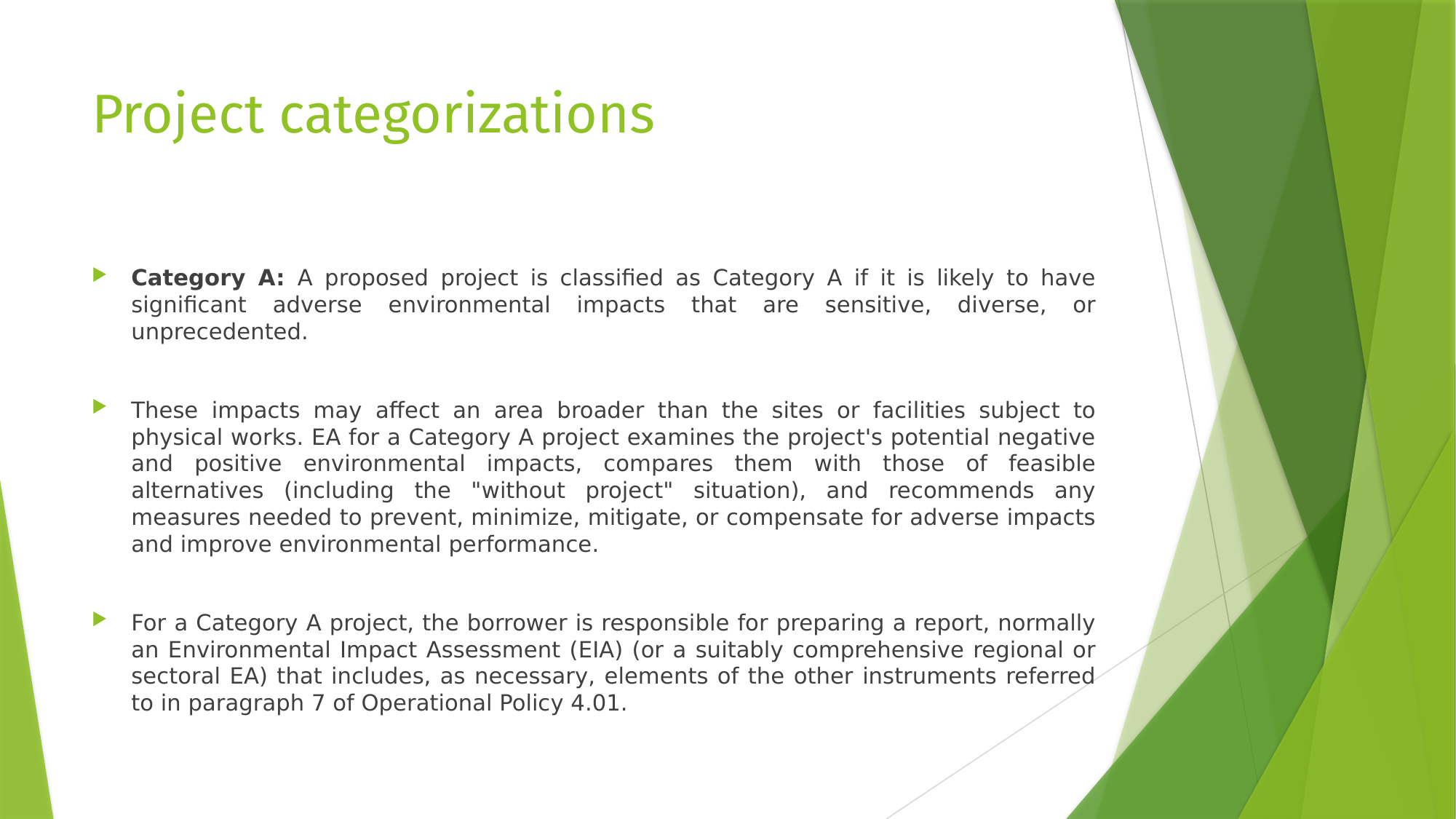

# Project categorizations
Category A: A proposed project is classified as Category A if it is likely to have significant adverse environmental impacts that are sensitive, diverse, or unprecedented.

These impacts may affect an area broader than the sites or facilities subject to physical works. EA for a Category A project examines the project's potential negative and positive environmental impacts, compares them with those of feasible alternatives (including the "without project" situation), and recommends any measures needed to prevent, minimize, mitigate, or compensate for adverse impacts and improve environmental performance.

For a Category A project, the borrower is responsible for preparing a report, normally an Environmental Impact Assessment (EIA) (or a suitably comprehensive regional or sectoral EA) that includes, as necessary, elements of the other instruments referred to in paragraph 7 of Operational Policy 4.01.